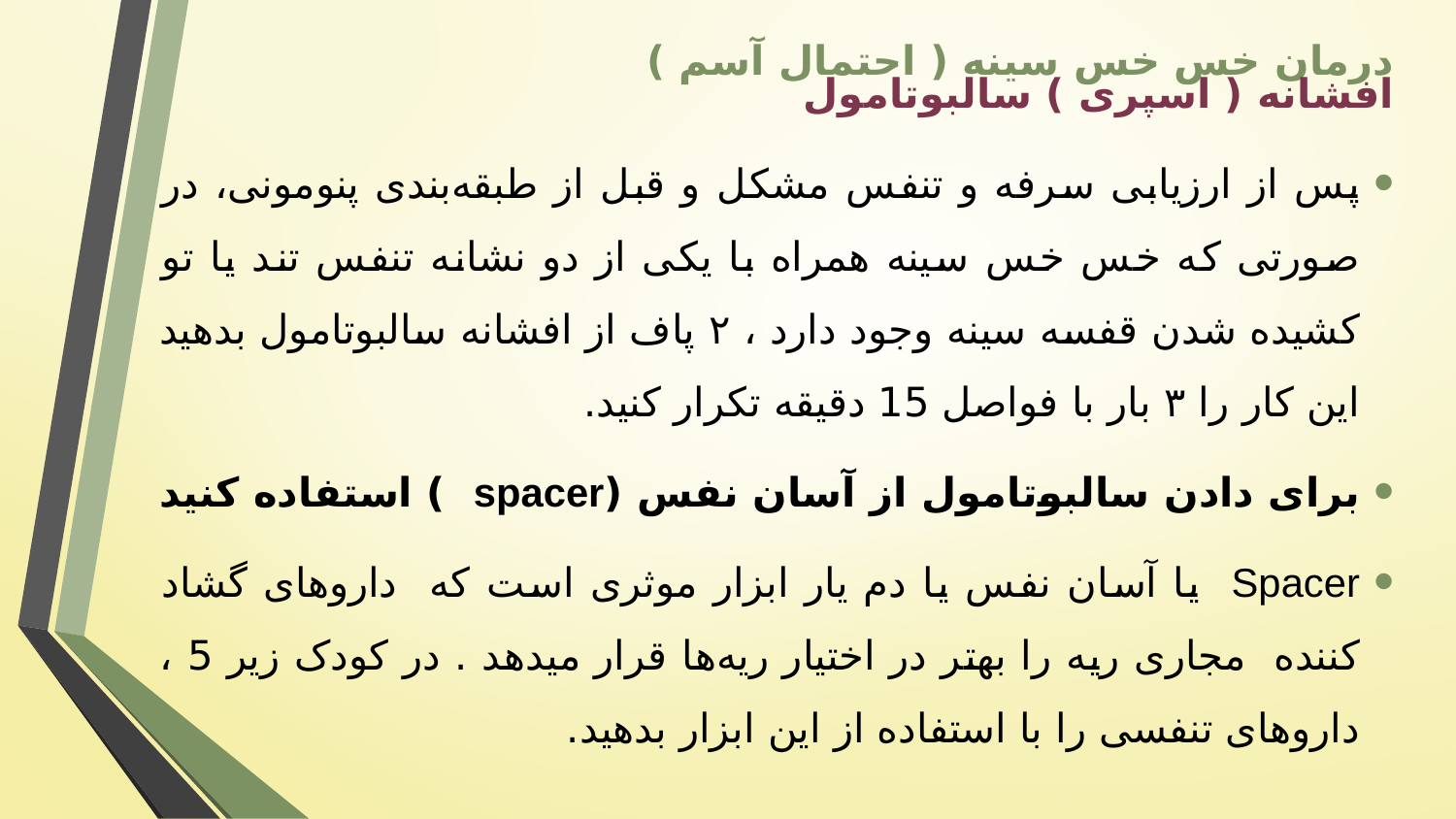

# درمان خس خس سينه ( احتمال آسم )
افشانه ( اسپری ) سالبوتامول
پس از ارزیابی سرفه و تنفس مشکل و قبل از طبقه‌بندی پنومونی، در صورتی که خس خس سینه همراه با یکی از دو نشانه تنفس تند یا تو کشیده شدن قفسه سینه وجود دارد ، ۲ پاف از افشانه سالبوتامول بدهيد اين کار را ۳ بار با فواصل 15 دقيقه تکرار کنيد.
برای دادن سالبوتامول از آسان نفس (spacer  ) استفاده کنيد
Spacer  یا آسان نفس یا دم یار ابزار موثری است که  داروهای گشاد کننده  مجاری ریه را بهتر در اختيار ريه‌ها قرار میدهد . در کودک زير 5 ، داروهای تنفسی را با استفاده از این ابزار بدهید.